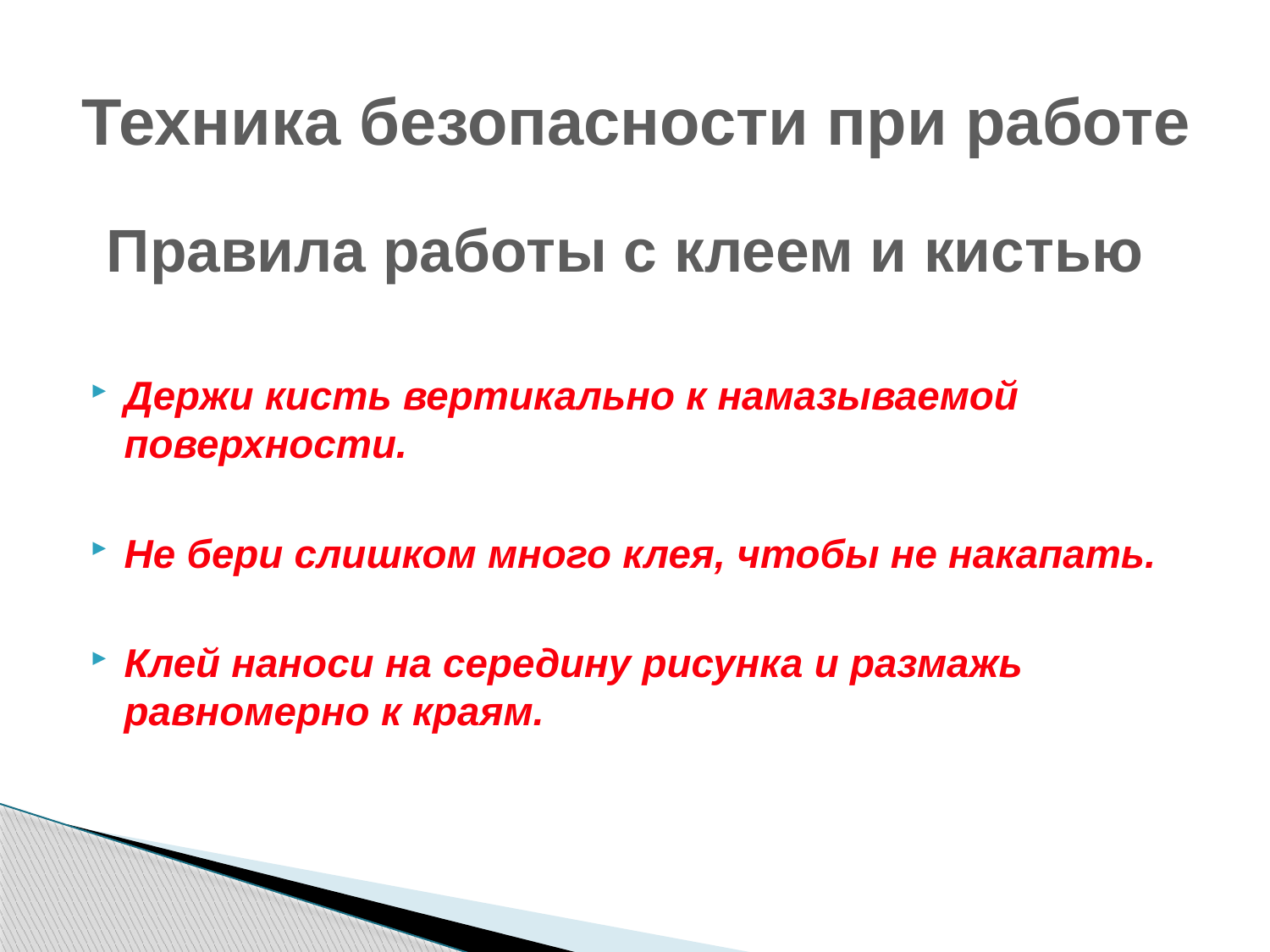

# Техника безопасности при работе
  Правила работы с клеем и кистью

Держи кисть вертикально к намазываемой поверхности.

Не бери слишком много клея, чтобы не накапать.

Клей наноси на середину рисунка и размажь равномерно к краям.